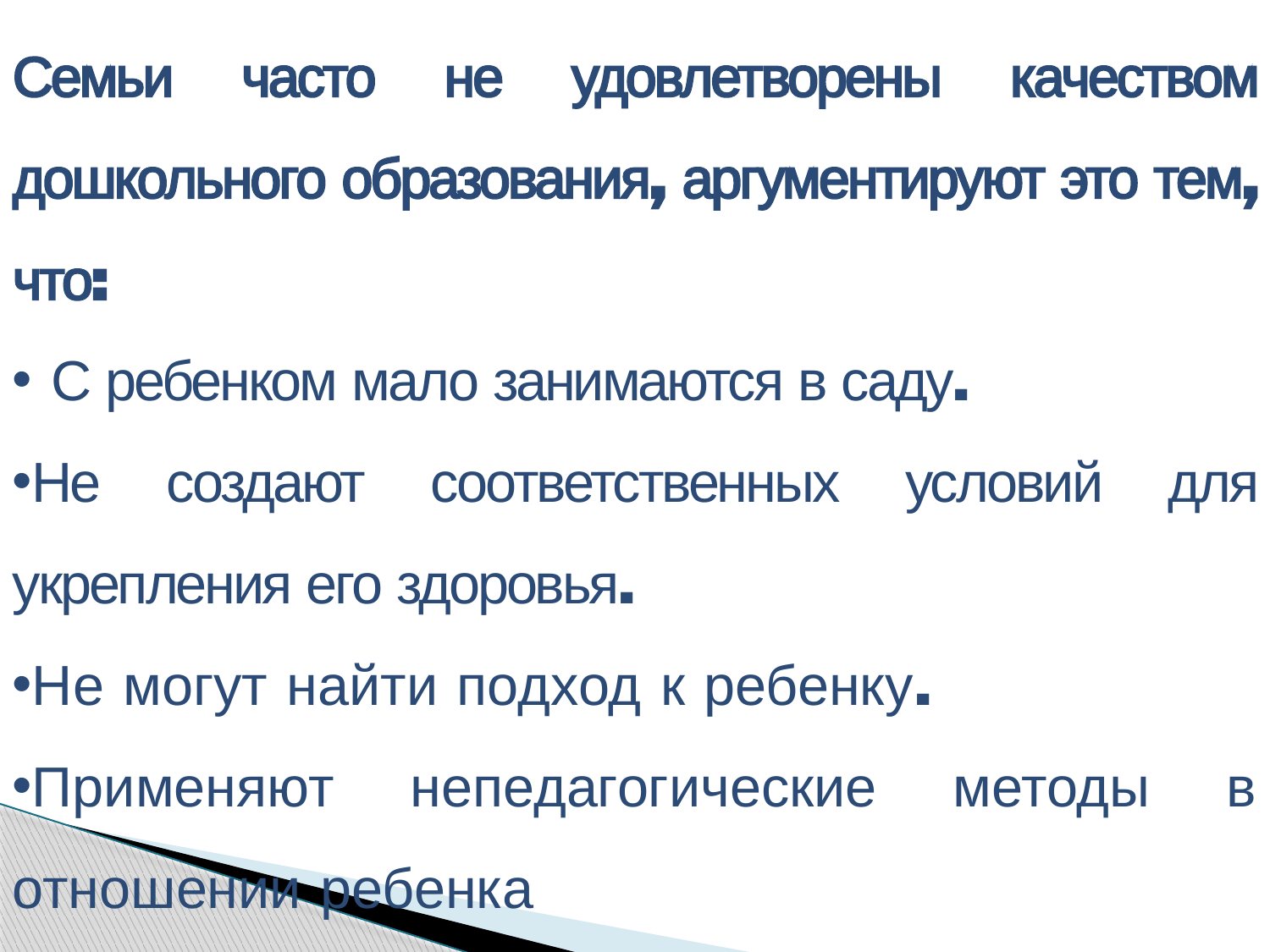

Семьи часто не удовлетворены качеством дошкольного образования, аргументируют это тем, что:
 С ребенком мало занимаются в саду.
Не создают соответственных условий для укрепления его здоровья.
Не могут найти подход к ребенку.
Применяют непедагогические методы в отношении ребенка